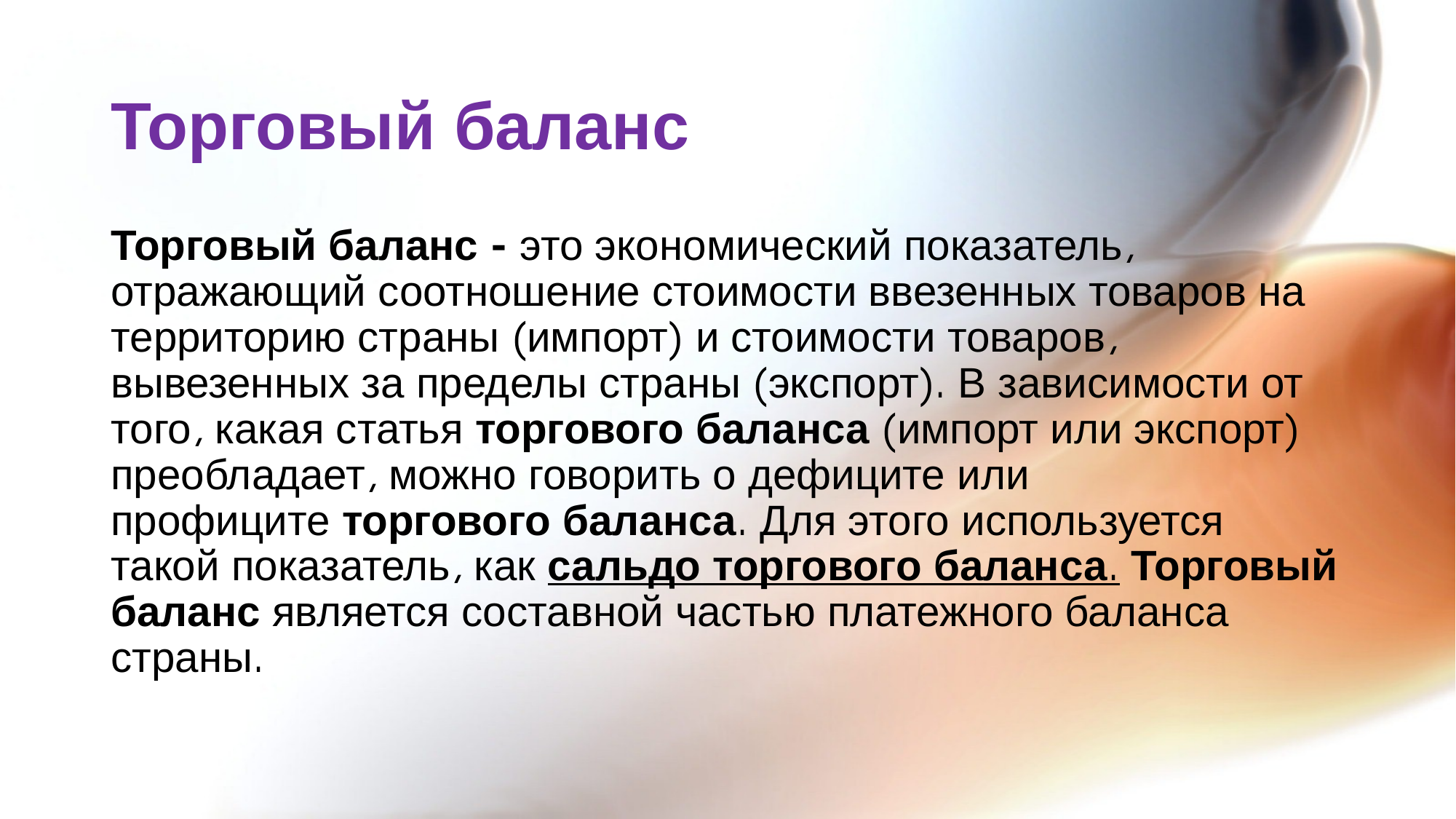

# Торговый баланс
Торговый баланс - это экономический показатель, отражающий соотношение стоимости ввезенных товаров на территорию страны (импорт) и стоимости товаров, вывезенных за пределы страны (экспорт). В зависимости от того, какая статья торгового баланса (импорт или экспорт) преобладает, можно говорить о дефиците или профиците торгового баланса. Для этого используется такой показатель, как сальдо торгового баланса. Торговый баланс является составной частью платежного баланса страны.